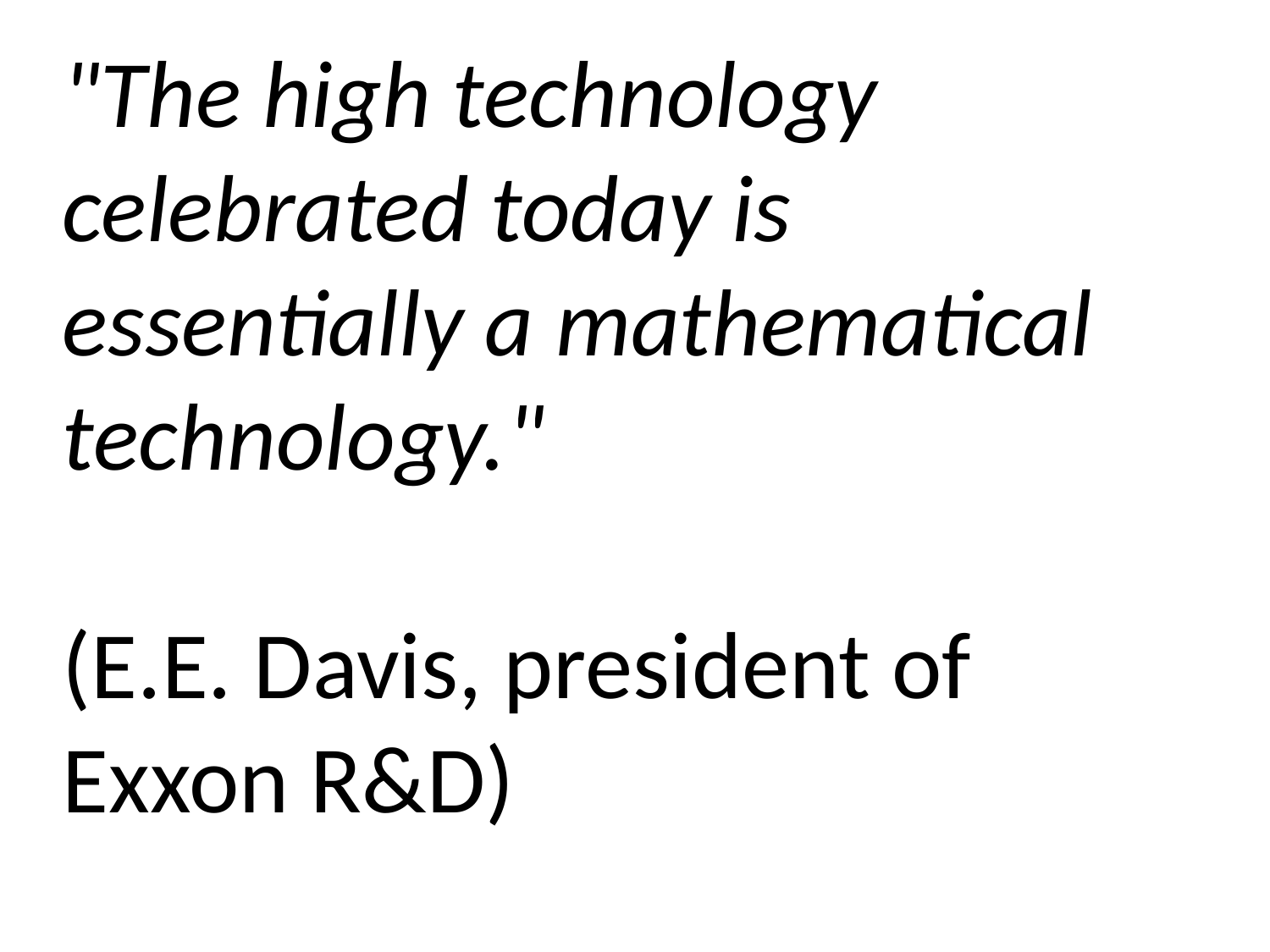

"The high technology celebrated today is essentially a mathematical technology."
(E.E. Davis, president of Exxon R&D)